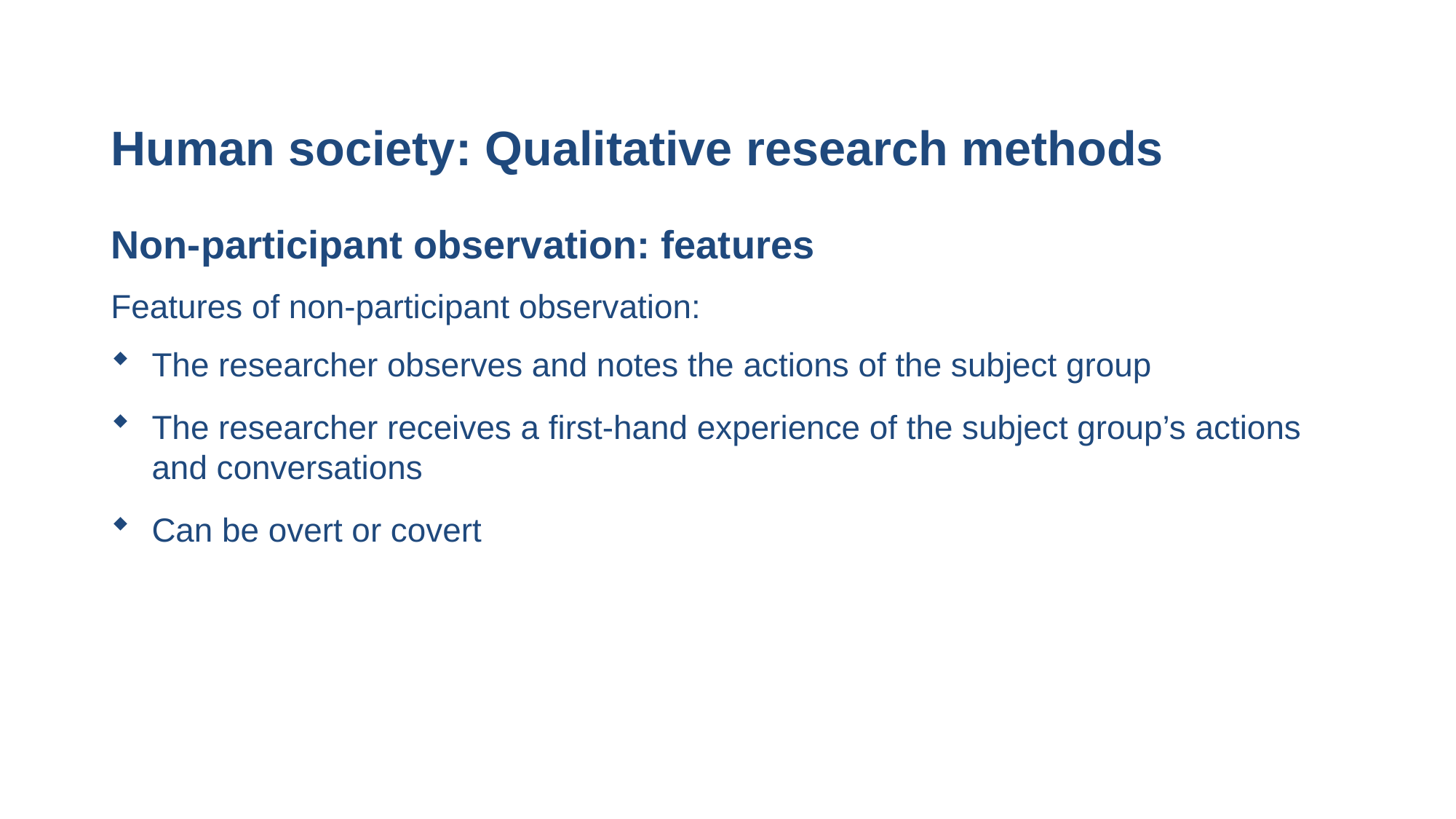

# Human society: Qualitative research methods
Non-participant observation: features
Features of non-participant observation:
The researcher observes and notes the actions of the subject group
The researcher receives a first-hand experience of the subject group’s actions and conversations
Can be overt or covert